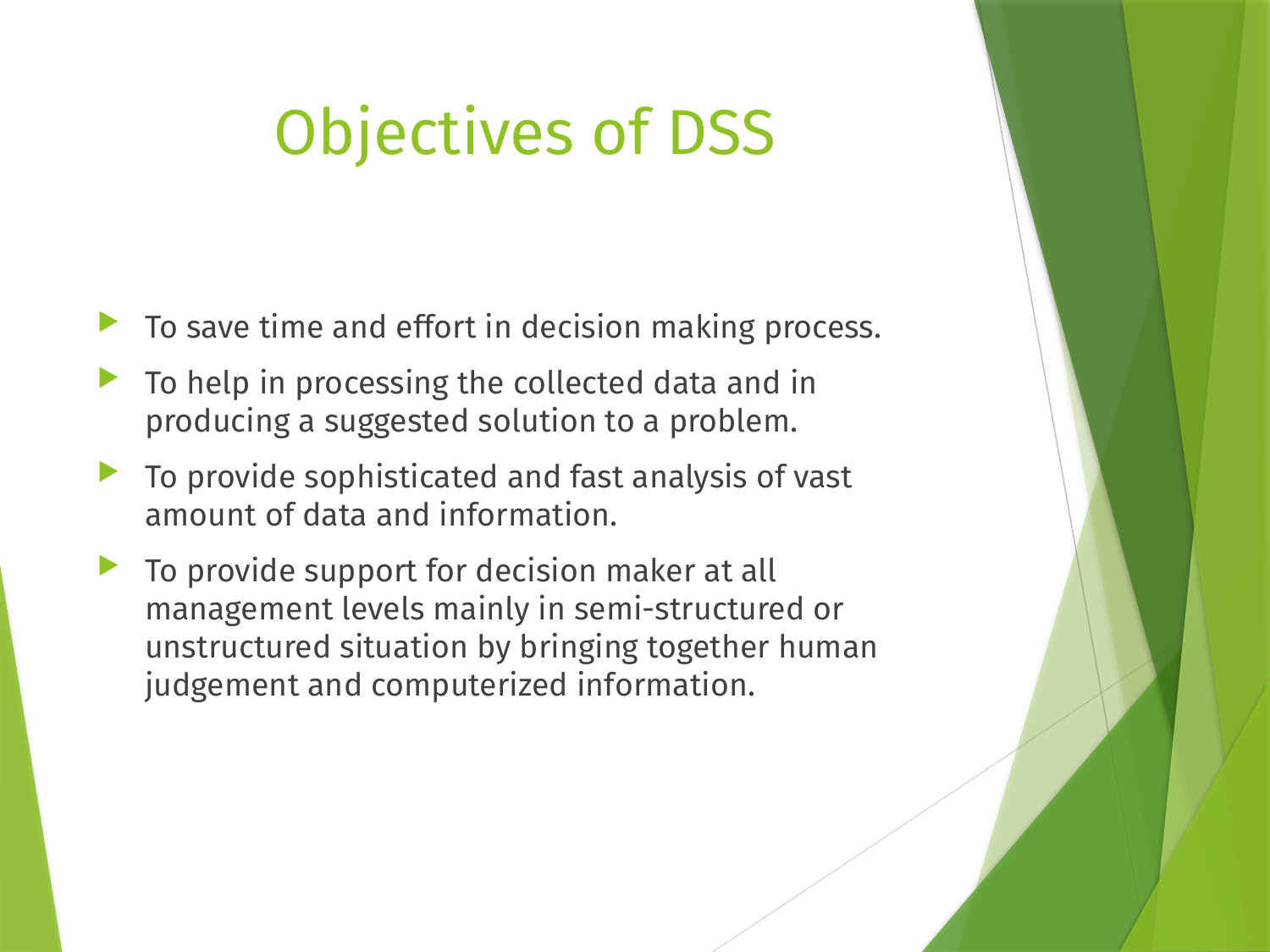

# Objectives of DSS
To save time and effort in decision making process.
To help in processing the collected data and in producing a suggested solution to a problem.
To provide sophisticated and fast analysis of vast amount of data and information.
To provide support for decision maker at all management levels mainly in semi-structured or unstructured situation by bringing together human judgement and computerized information.